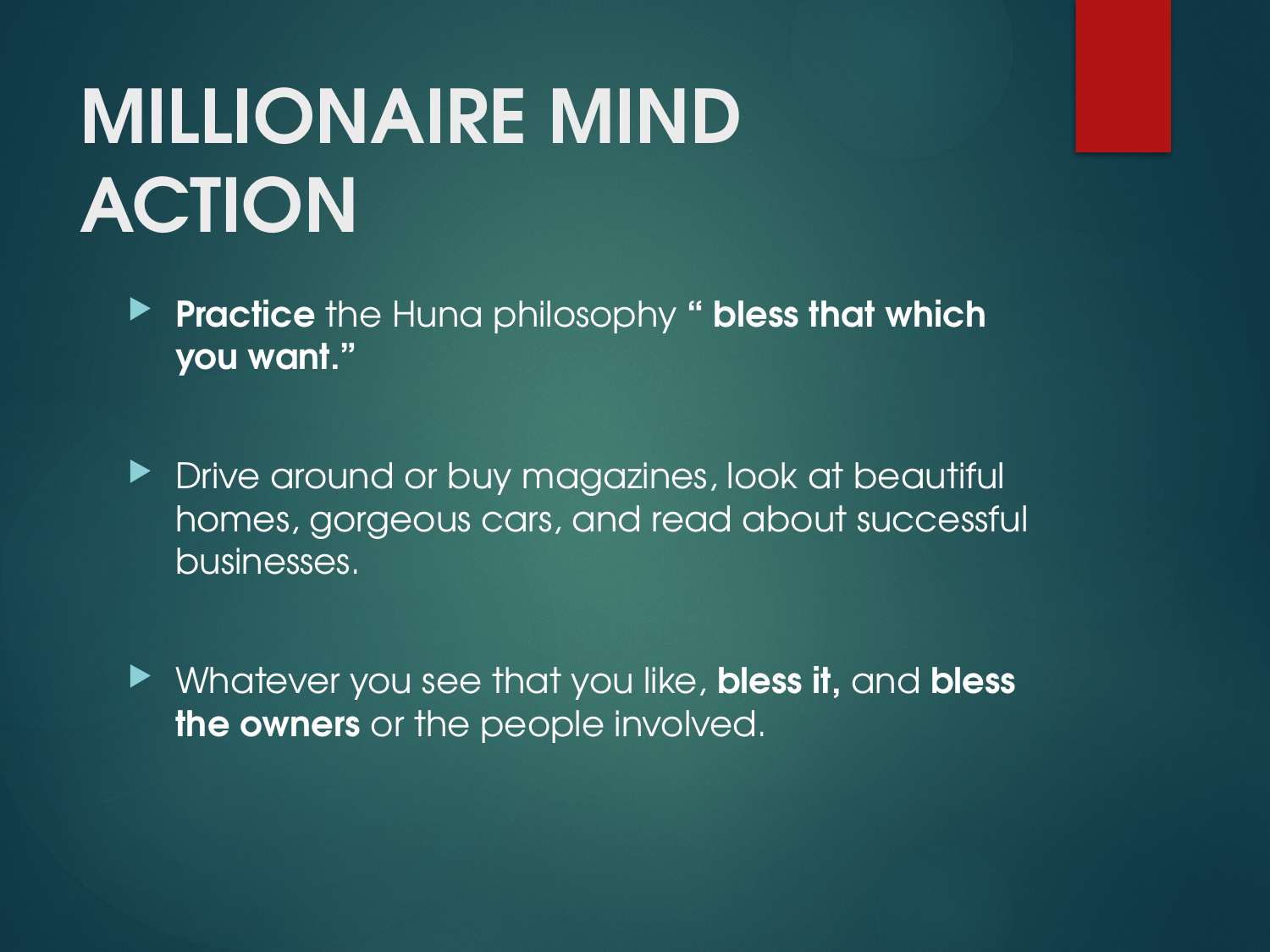

# MILLIONAIRE MIND ACTION
Practice the Huna philosophy “ bless that which you want.”

Drive around or buy magazines, look at beautiful homes, gorgeous cars, and read about successful businesses.

Whatever you see that you like, bless it, and bless the owners or the people involved.